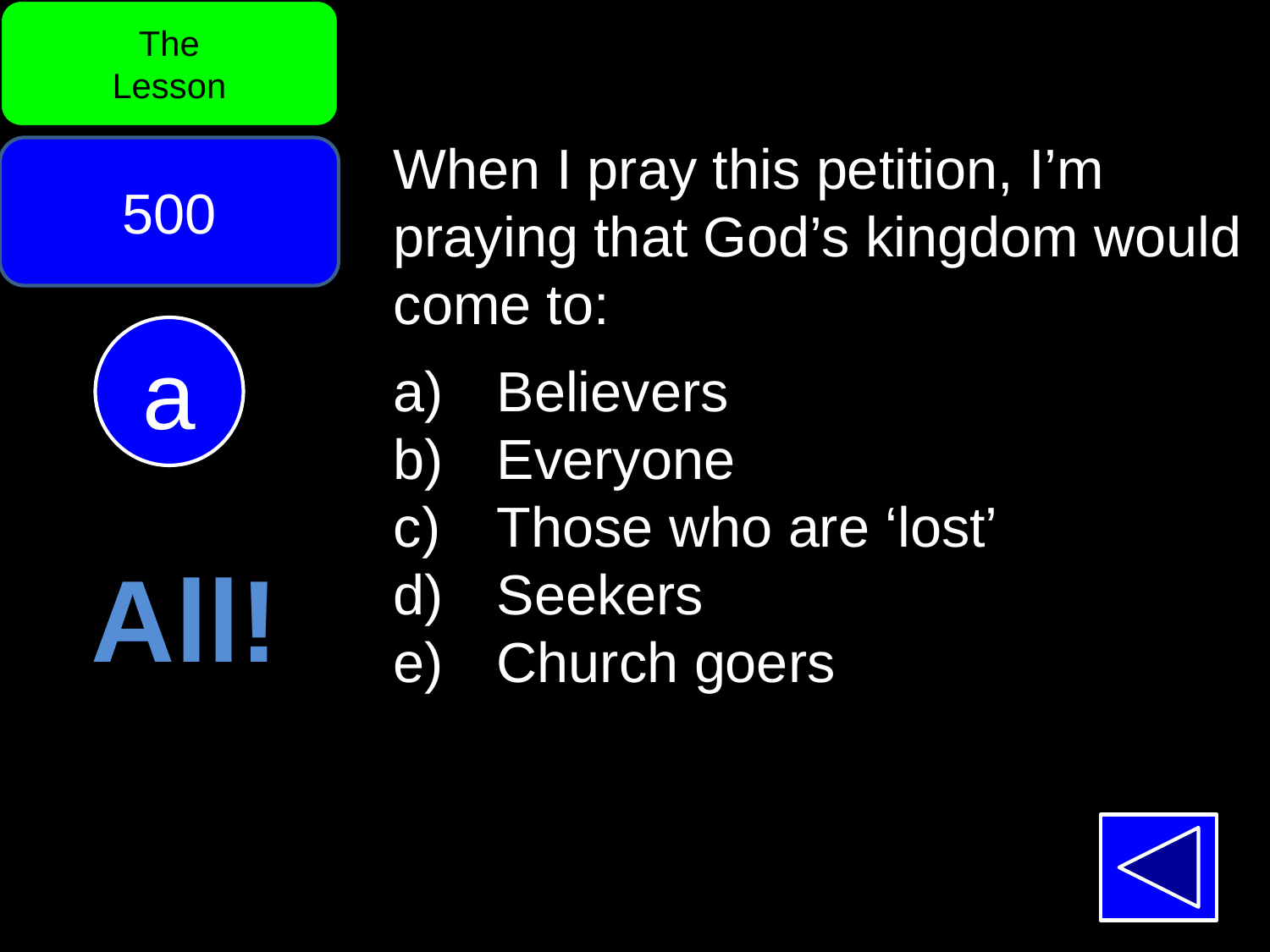

The
Lesson
When I pray this petition, I’m praying that God’s kingdom would come to:

Believers
Everyone
Those who are ‘lost’
Seekers
Church goers
500
a
All!